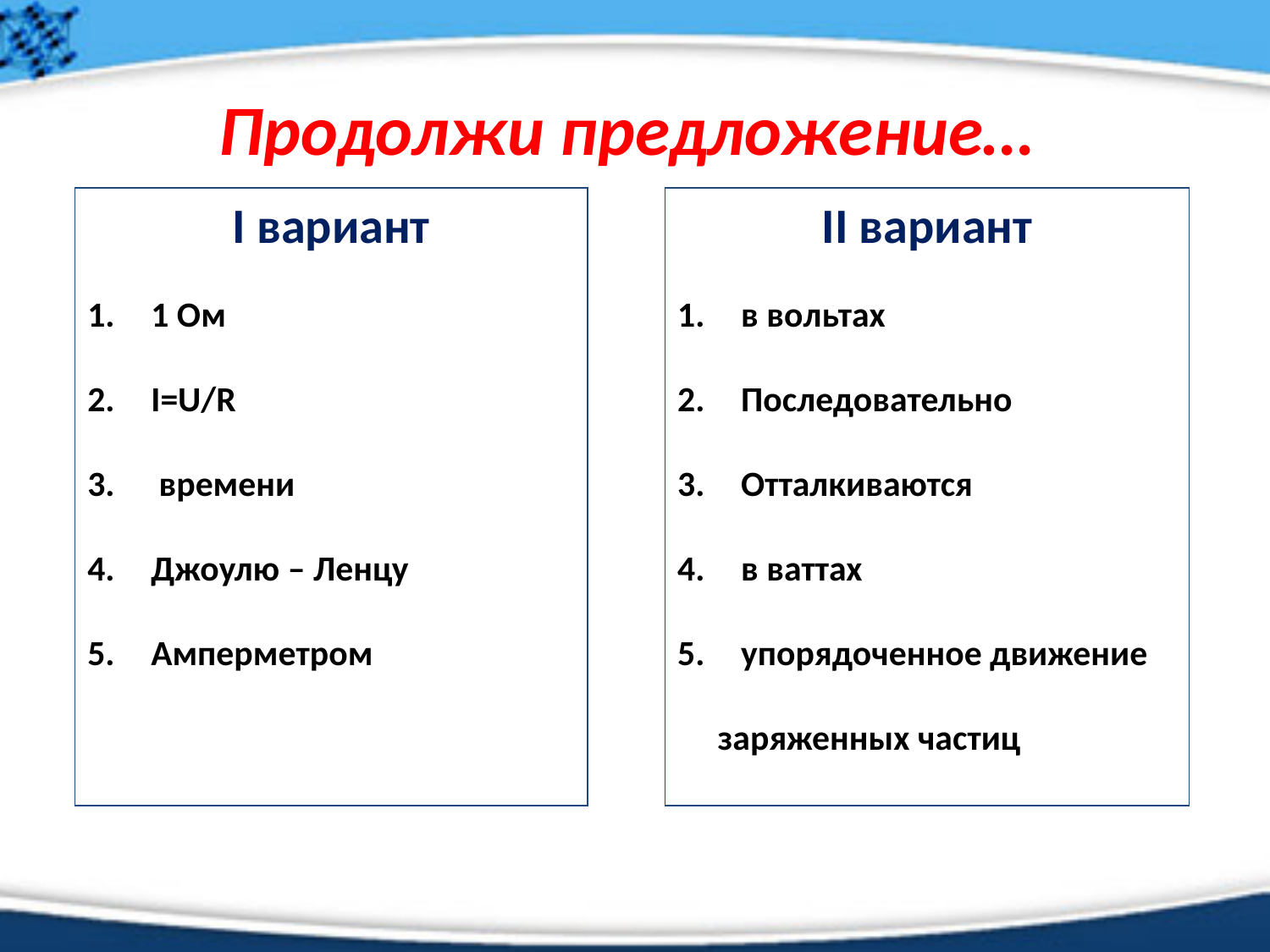

Продолжи предложение…
I вариант

1 Ом

I=U/R

 времени

Джоулю – Ленцу

Амперметром

II вариант

в вольтах

Последовательно

Отталкиваются

в ваттах

упорядоченное движение

     заряженных частиц